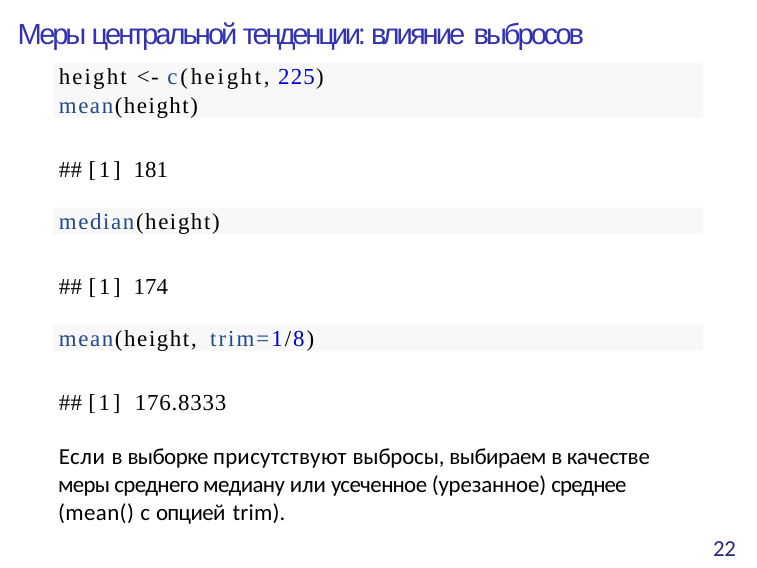

# Меры центральной тенденции: влияние выбросов
height <- c(height, 225)
mean(height)
## [1] 181
median(height)
## [1] 174
mean(height, trim=1/8)
## [1] 176.8333

Если в выборке присутствуют выбросы, выбираем в качестве  меры среднего медиану или усеченное (урезанное) среднее  (mean() с опцией trim).
22